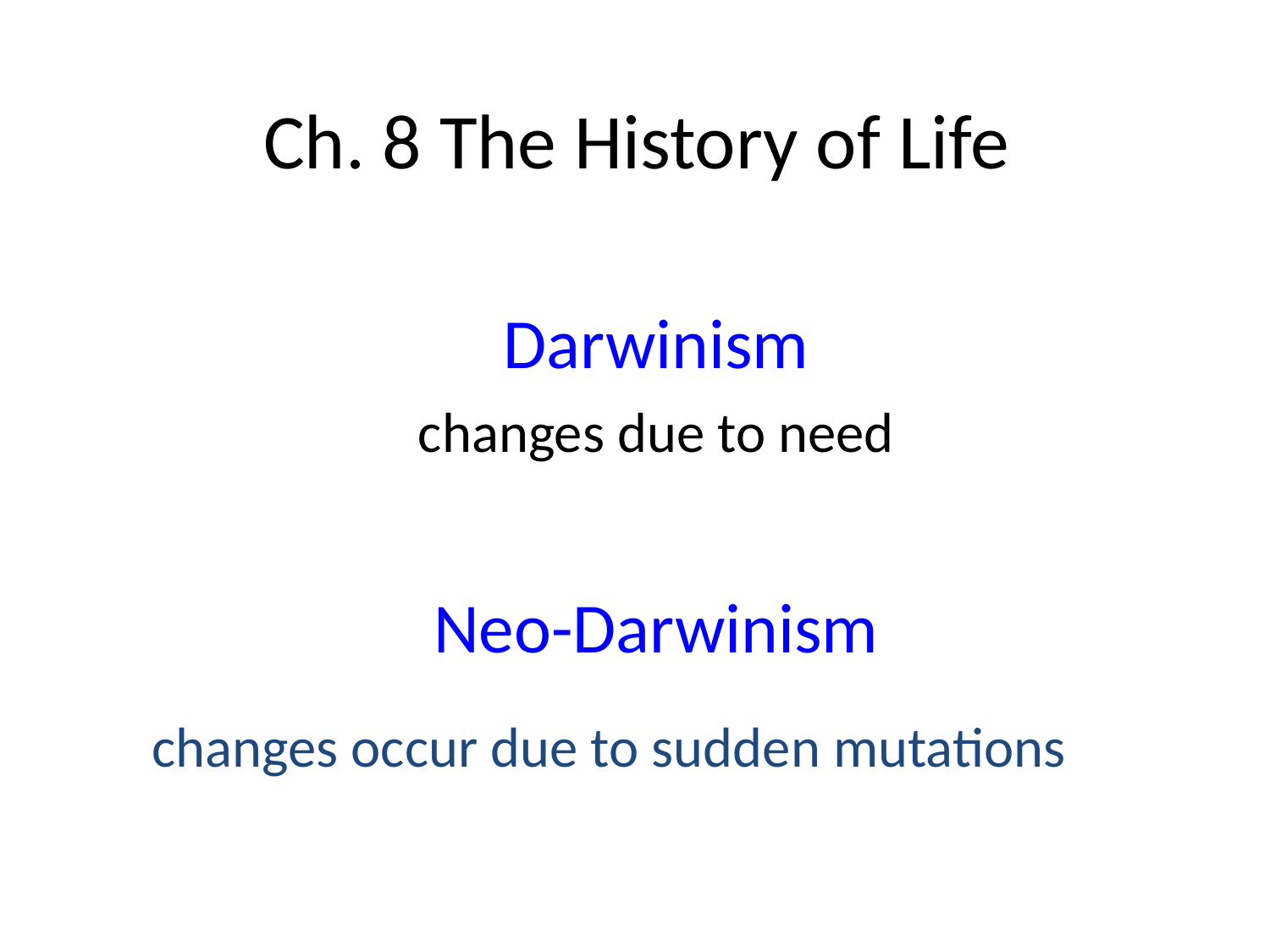

# Ch. 8 The History of Life

Darwinism
changes due to need

Neo-Darwinism

      changes occur due to sudden mutations